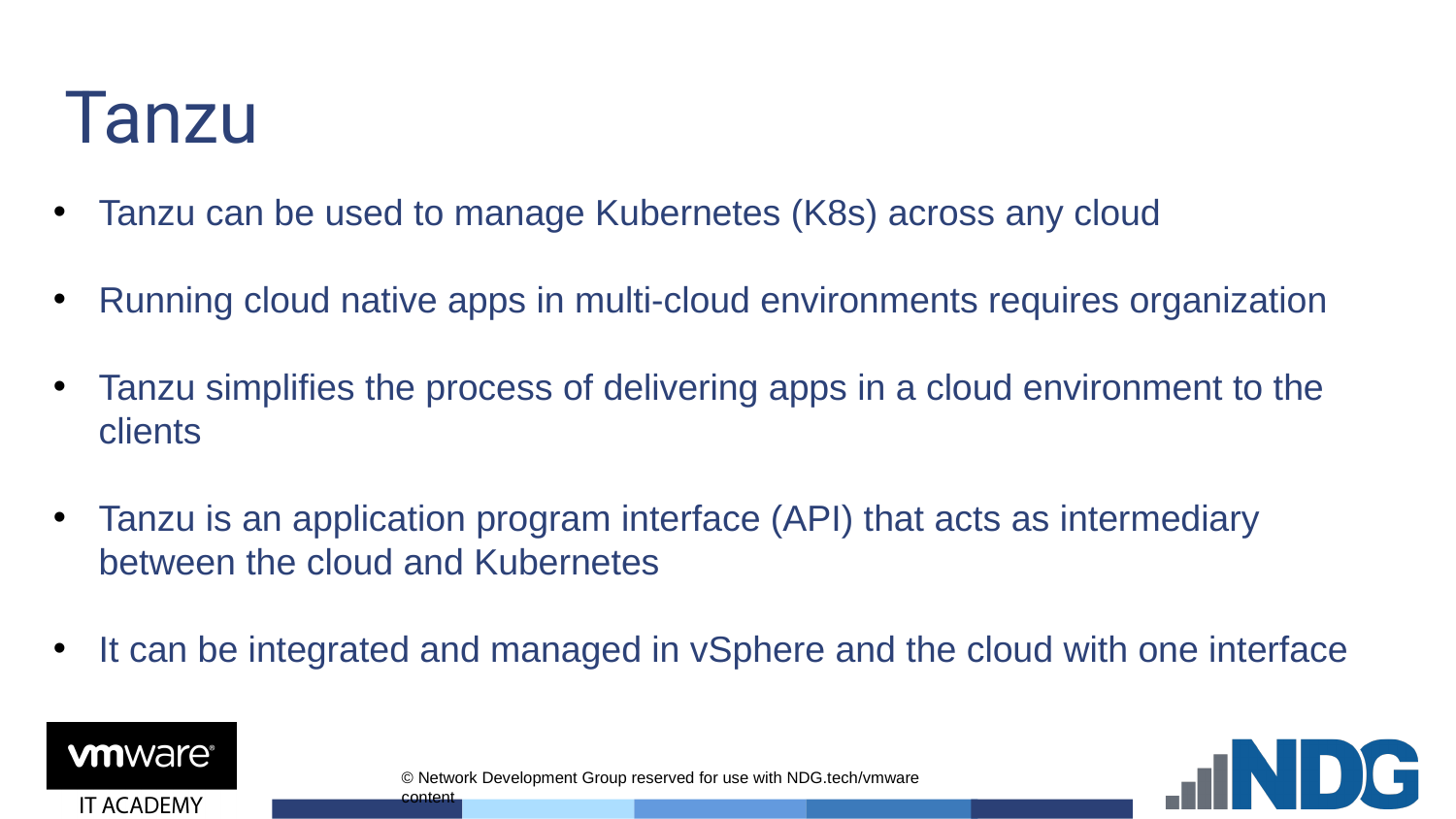

# Tanzu
Tanzu can be used to manage Kubernetes (K8s) across any cloud

Running cloud native apps in multi-cloud environments requires organization

Tanzu simplifies the process of delivering apps in a cloud environment to the clients

Tanzu is an application program interface (API) that acts as intermediary between the cloud and Kubernetes

It can be integrated and managed in vSphere and the cloud with one interface